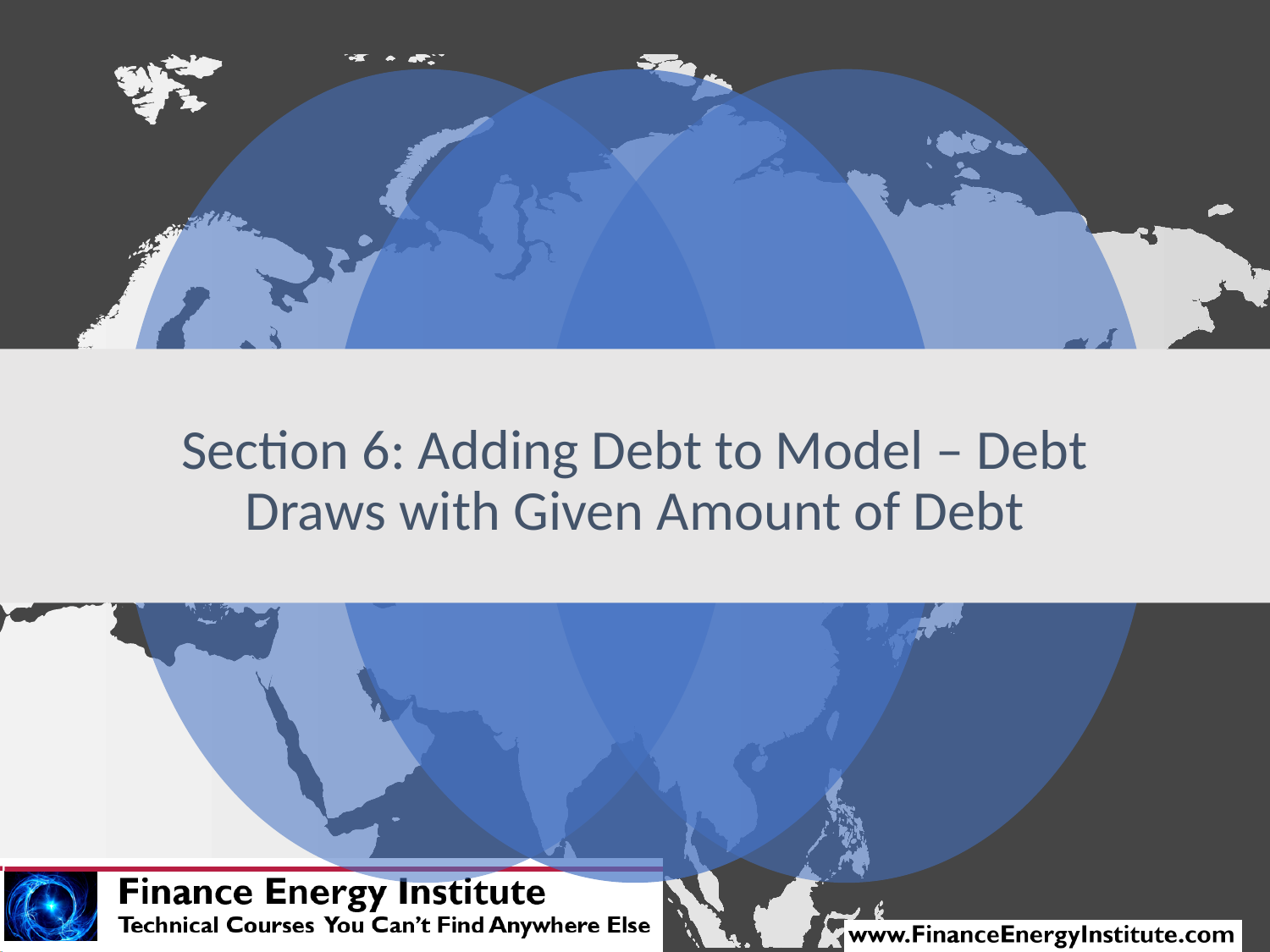

# Section 6: Adding Debt to Model – Debt Draws with Given Amount of Debt